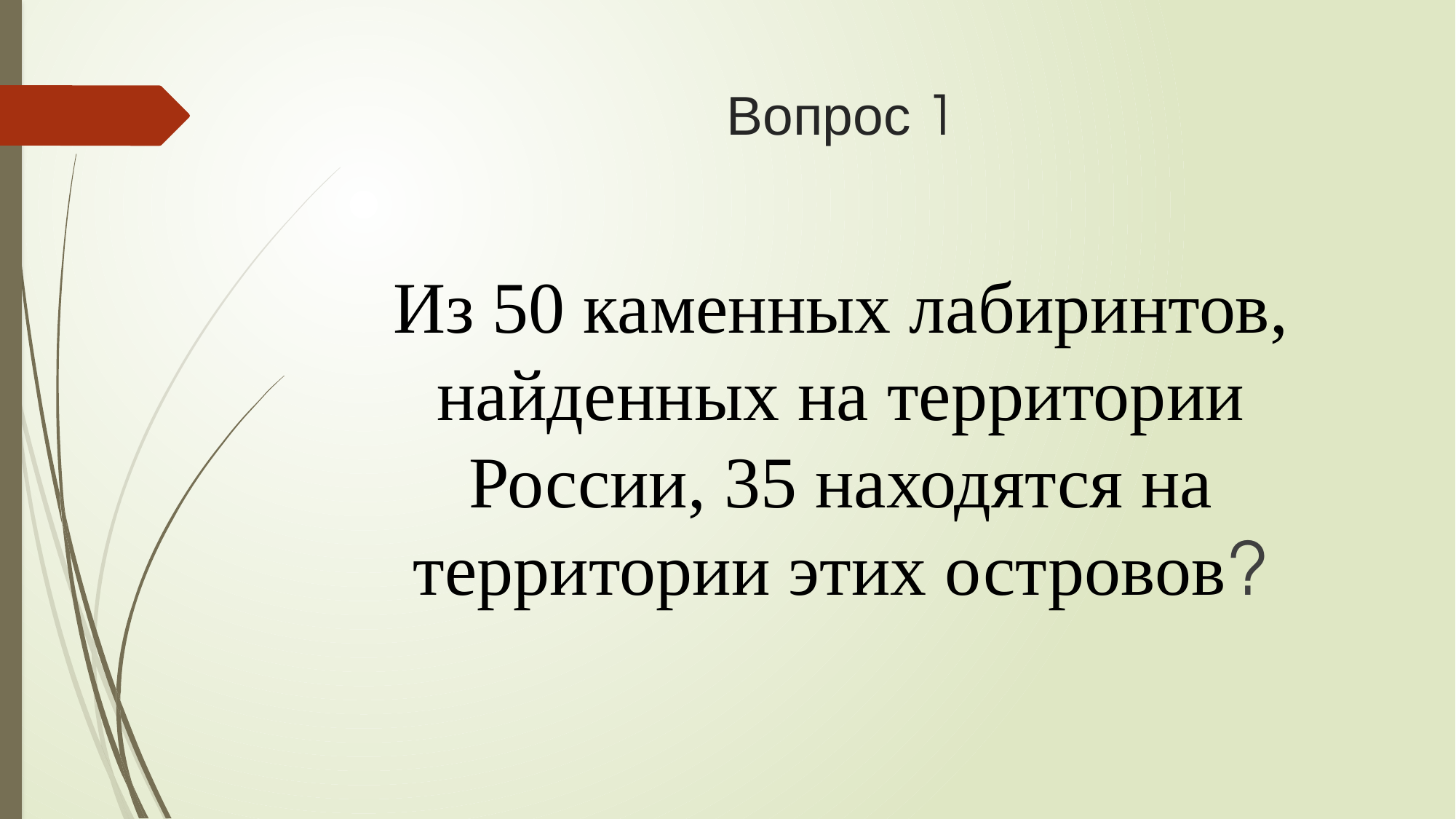

# Вопрос 1
Из 50 каменных лабиринтов, найденных на территории России, 35 находятся на территории этих островов?